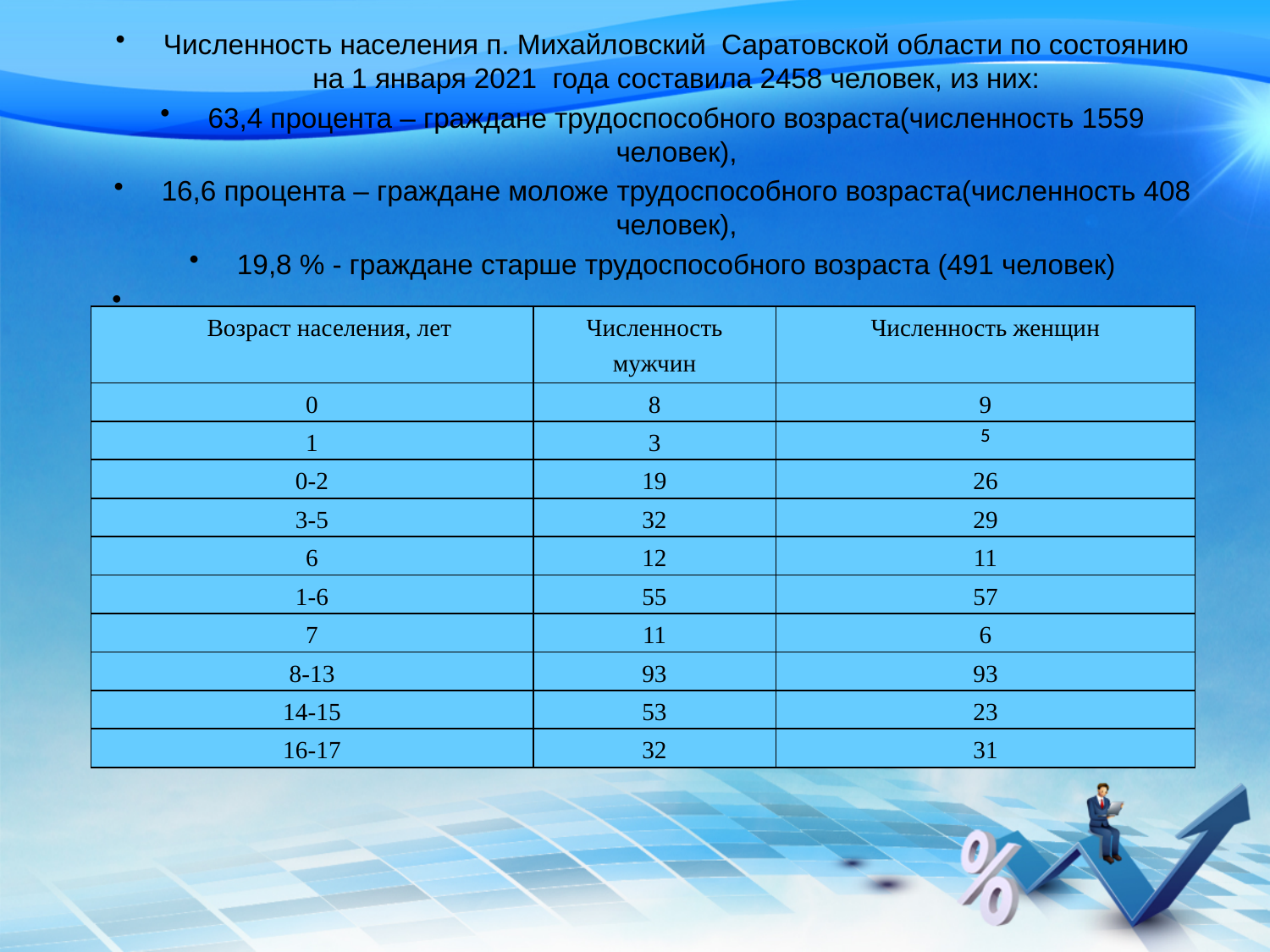

Численность населения п. Михайловский  Саратовской области по состоянию на 1 января 2021  года составила 2458 человек, из них:
63,4 процента – граждане трудоспособного возраста(численность 1559 человек),
16,6 процента – граждане моложе трудоспособного возраста(численность 408 человек),
19,8 % - граждане старше трудоспособного возраста (491 человек)

| Возраст населения, лет | Численность мужчин | Численность женщин |
| --- | --- | --- |
| 0 | 8 | 9 |
| 1 | 3 | 5 |
| 0-2 | 19 | 26 |
| 3-5 | 32 | 29 |
| 6 | 12 | 11 |
| 1-6 | 55 | 57 |
| 7 | 11 | 6 |
| 8-13 | 93 | 93 |
| 14-15 | 53 | 23 |
| 16-17 | 32 | 31 |